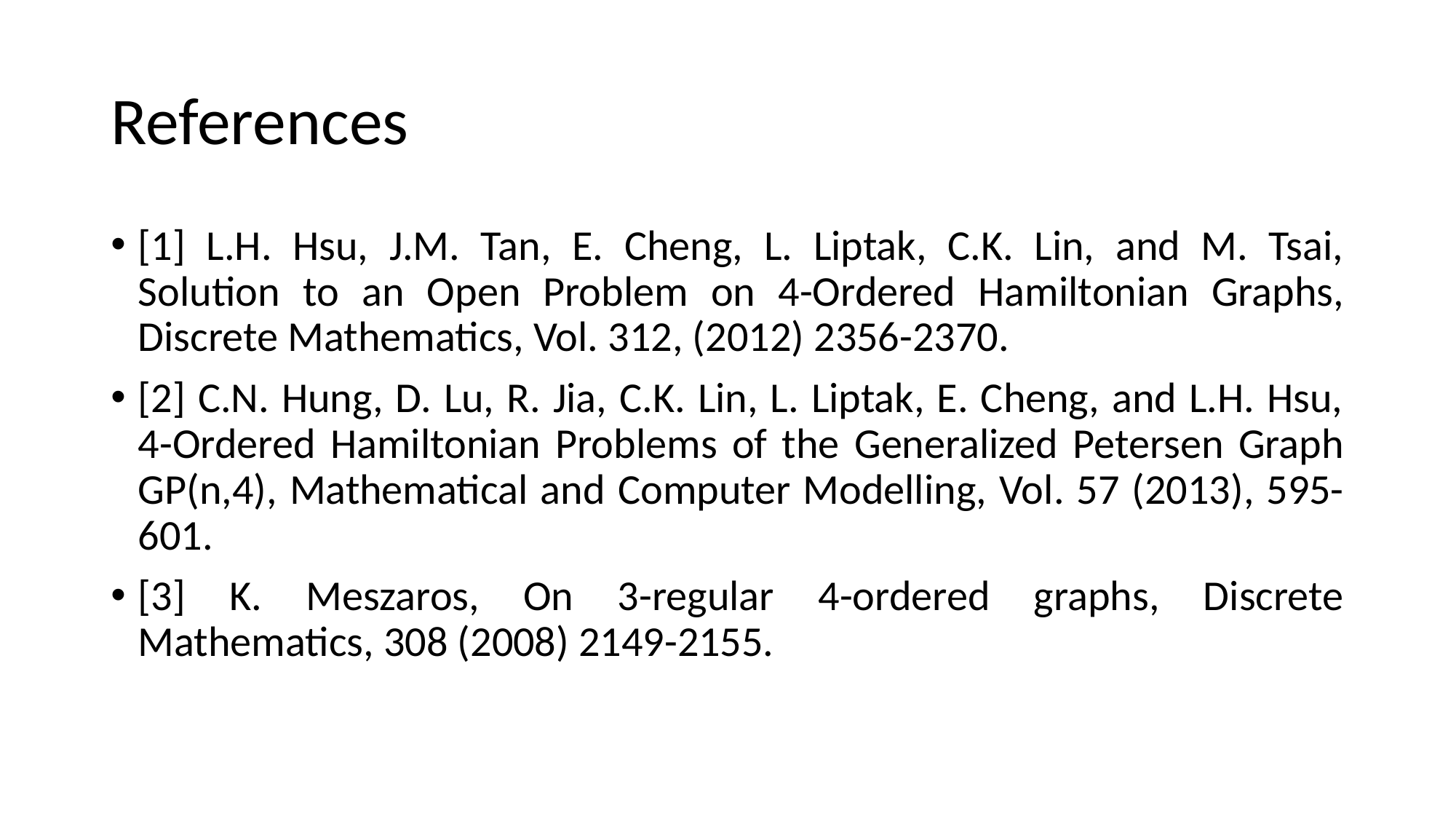

# References
[1] L.H. Hsu, J.M. Tan, E. Cheng, L. Liptak, C.K. Lin, and M. Tsai, Solution to an Open Problem on 4-Ordered Hamiltonian Graphs, Discrete Mathematics, Vol. 312, (2012) 2356-2370.
[2] C.N. Hung, D. Lu, R. Jia, C.K. Lin, L. Liptak, E. Cheng, and L.H. Hsu, 4-Ordered Hamiltonian Problems of the Generalized Petersen Graph GP(n,4), Mathematical and Computer Modelling, Vol. 57 (2013), 595-601.
[3] K. Meszaros, On 3-regular 4-ordered graphs, Discrete Mathematics, 308 (2008) 2149-2155.